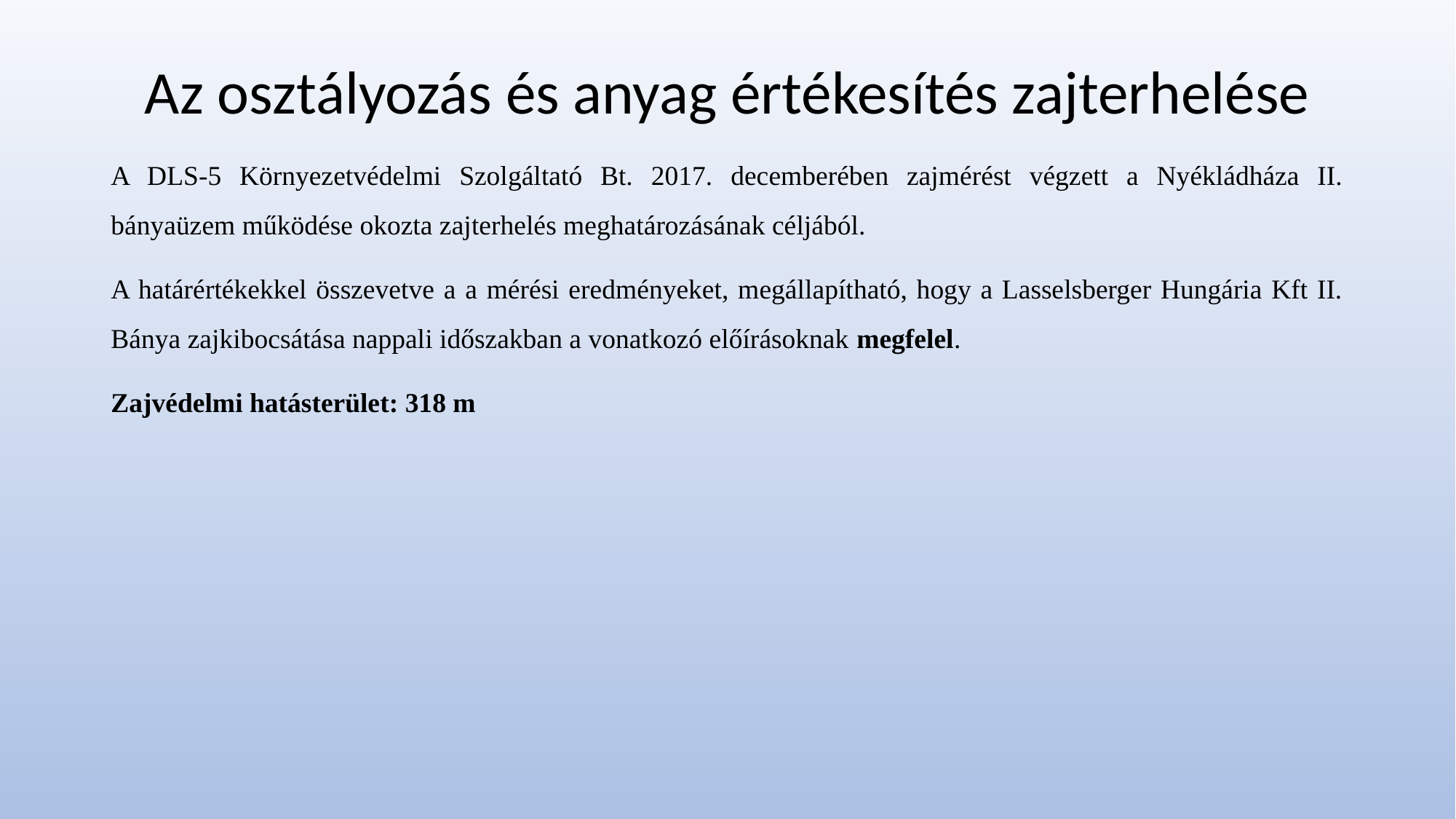

Az osztályozás és anyag értékesítés zajterhelése
A DLS-5 Környezetvédelmi Szolgáltató Bt. 2017. decemberében zajmérést végzett a Nyékládháza II. bányaüzem működése okozta zajterhelés meghatározásának céljából.
A határértékekkel összevetve a a mérési eredményeket, megállapítható, hogy a Lasselsberger Hungária Kft II. Bánya zajkibocsátása nappali időszakban a vonatkozó előírásoknak megfelel.
Zajvédelmi hatásterület: 318 m